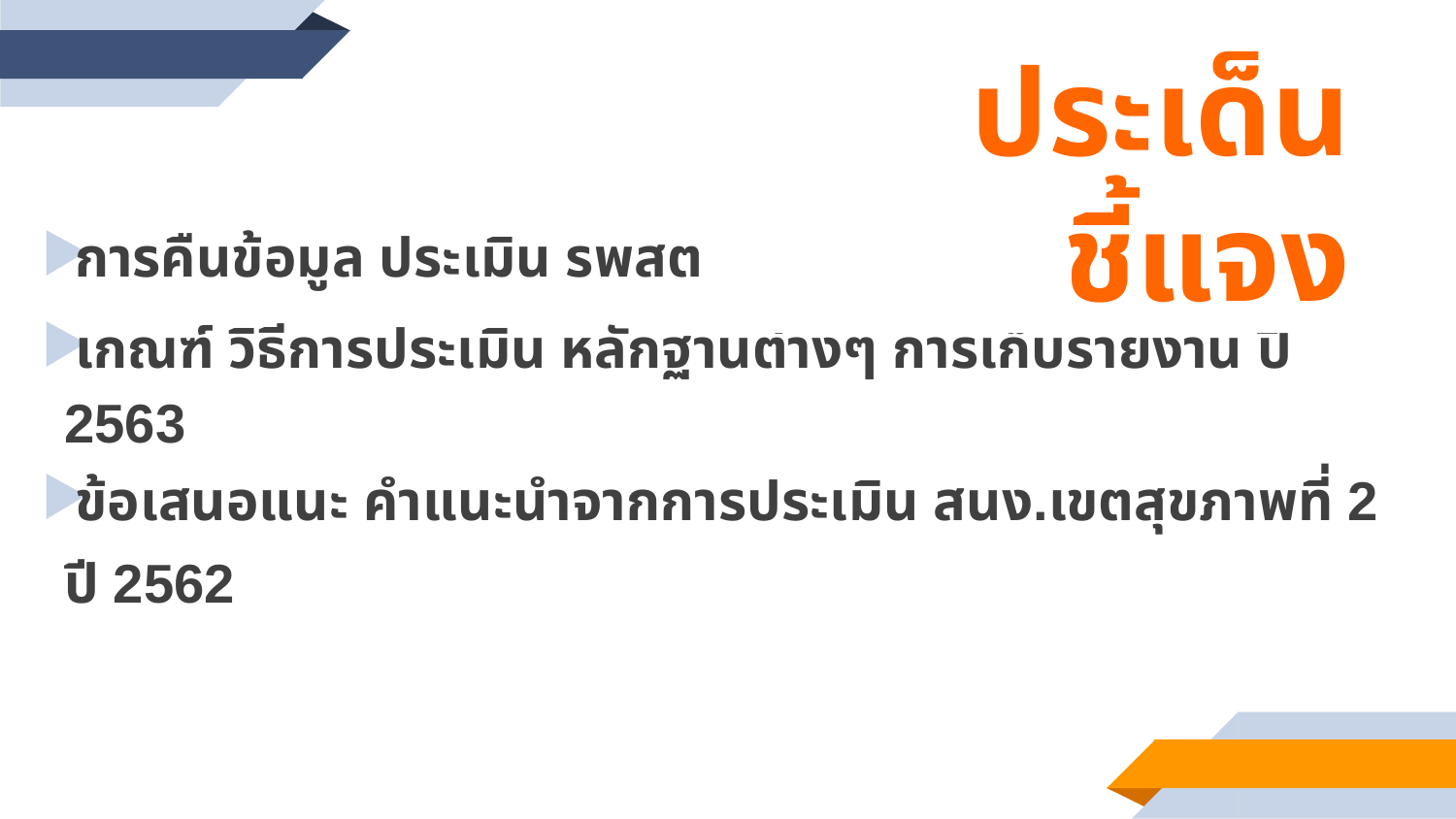

ประเด็นชี้แจง
การคืนข้อมูล ประเมิน รพสต.ติดดาว ปี 2562
เกณฑ์ วิธีการประเมิน หลักฐานต่างๆ การเก็บรายงาน ปี 2563
ข้อเสนอแนะ คำแนะนำจากการประเมิน สนง.เขตสุขภาพที่ 2 ปี 2562